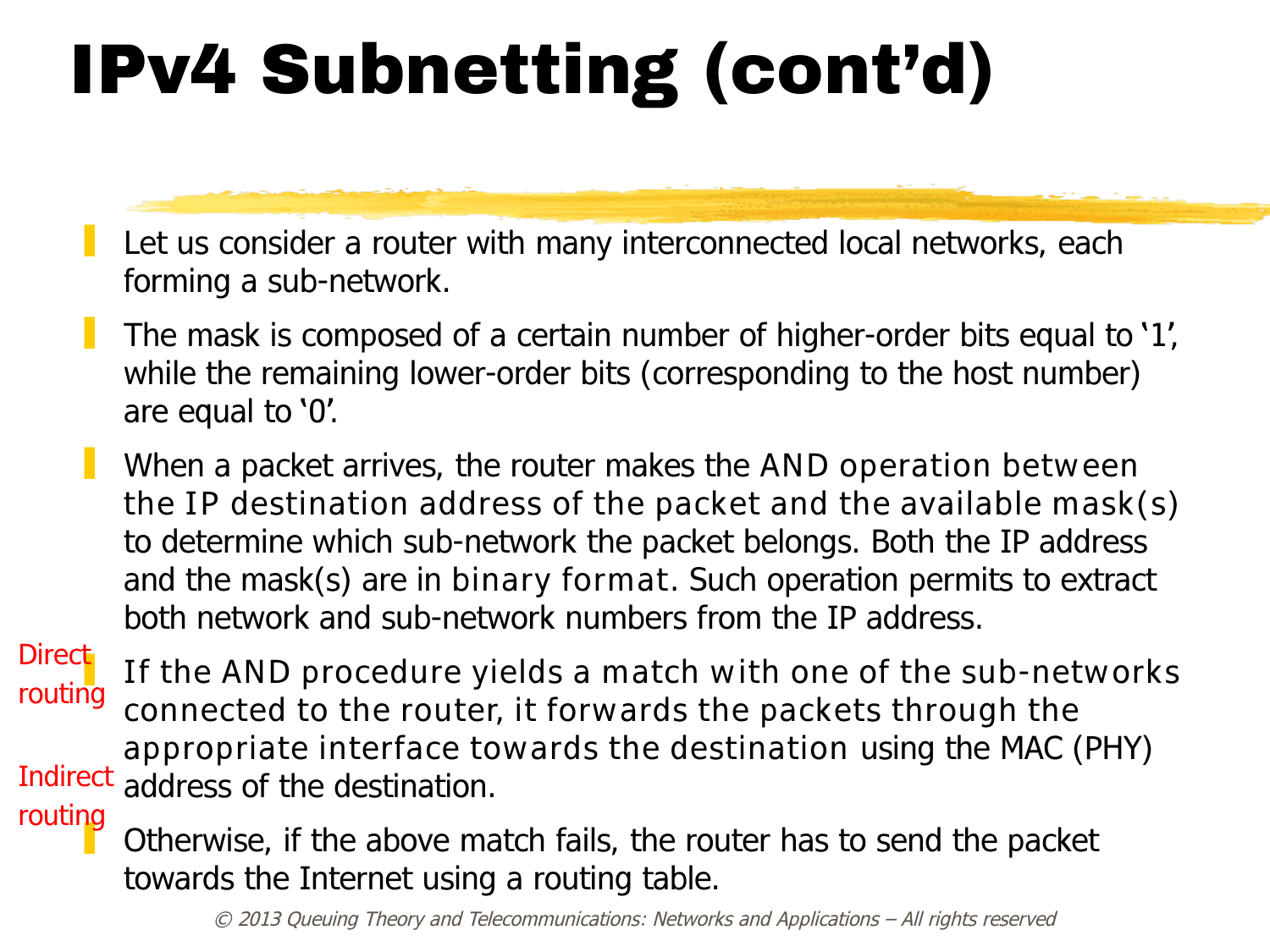

# IPv4 Subnetting (cont’d)
Let us consider a router with many interconnected local networks, each forming a sub-network.

The mask is composed of a certain number of higher-order bits equal to ‘1’, while the remaining lower-order bits (corresponding to the host number) are equal to ‘0’.

When a packet arrives, the router makes the AND operation between the IP destination address of the packet and the available mask(s) to determine which sub-network the packet belongs. Both the IP address and the mask(s) are in binary format. Such operation permits to extract both network and sub-network numbers from the IP address.

If the AND procedure yields a match with one of the sub-networks connected to the router, it forwards the packets through the appropriate interface towards the destination using the MAC (PHY) address of the destination.

Otherwise, if the above match fails, the router has to send the packet towards the Internet using a routing table.
Direct
routing
Indirect
routing
© 2013 Queuing Theory and Telecommunications: Networks and Applications – All rights reserved